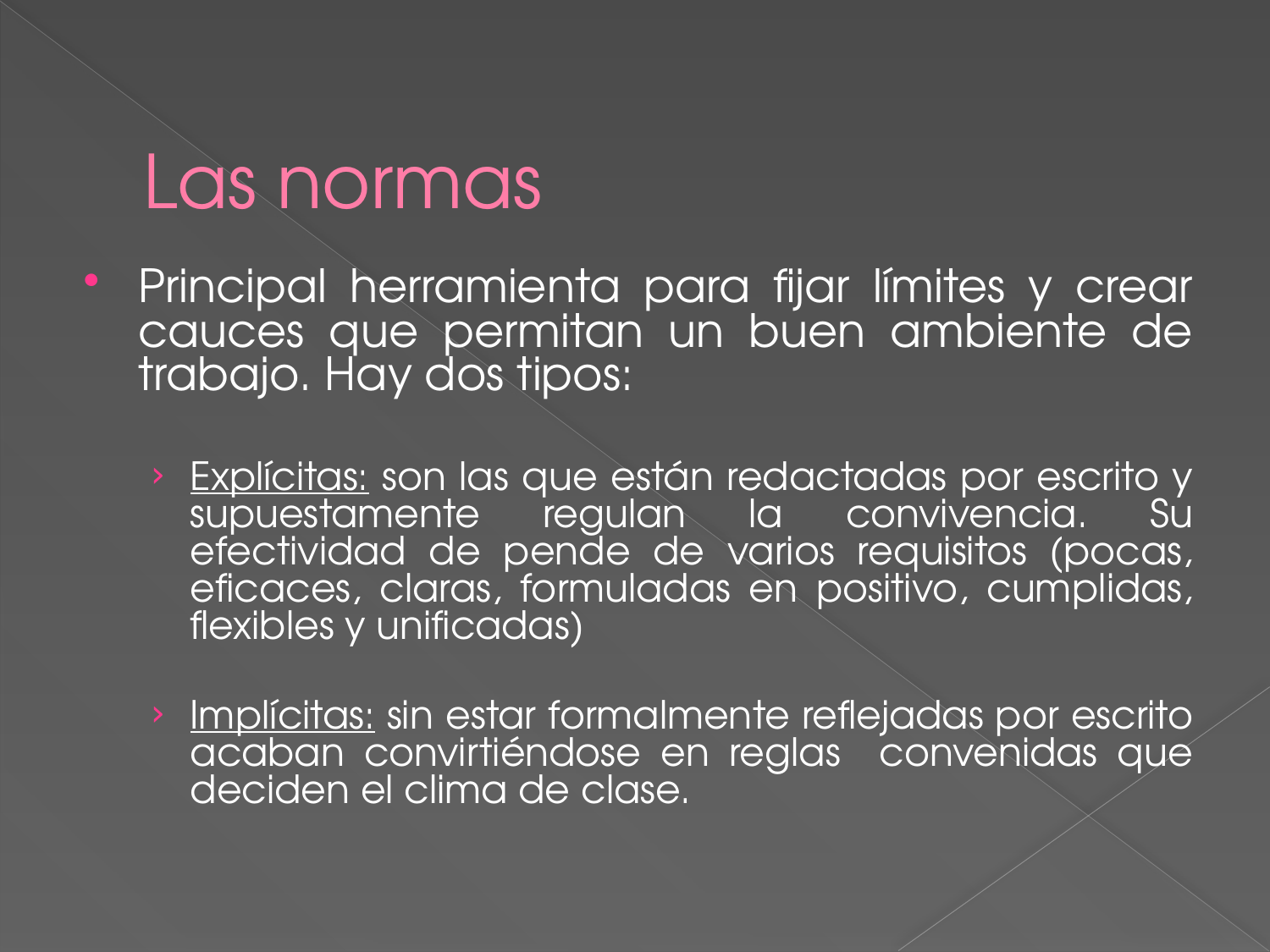

# Las normas
Principal herramienta para fijar límites y crear cauces que permitan un buen ambiente de trabajo. Hay dos tipos:

Explícitas: son las que están redactadas por escrito y supuestamente regulan la convivencia. Su efectividad de pende de varios requisitos (pocas, eficaces, claras, formuladas en positivo, cumplidas, flexibles y unificadas)

Implícitas: sin estar formalmente reflejadas por escrito acaban convirtiéndose en reglas  convenidas que deciden el clima de clase.